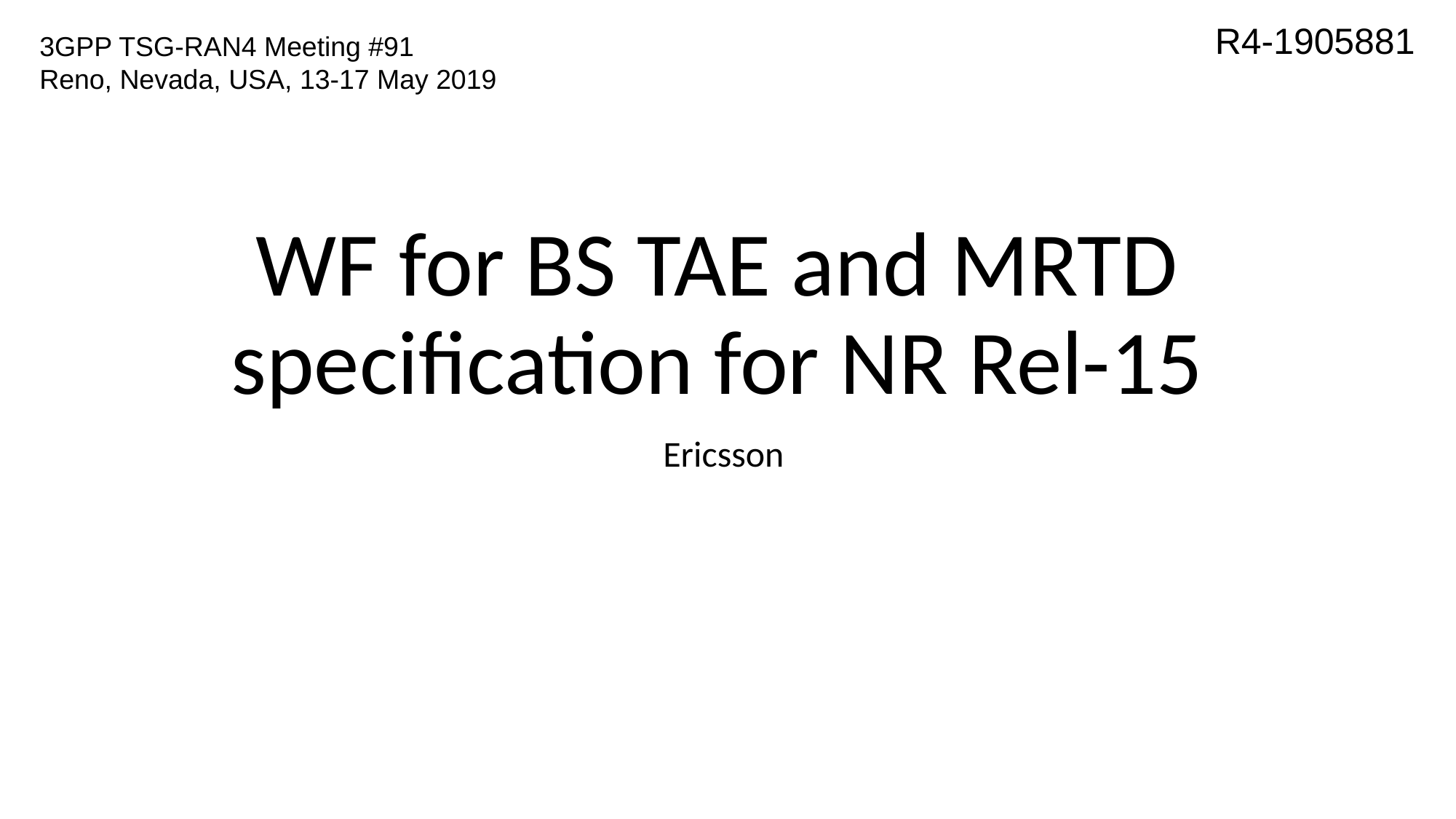

R4-1905881
3GPP TSG-RAN4 Meeting #91
Reno, Nevada, USA, 13-17 May 2019
# WF for BS TAE and MRTD  specification for NR Rel-15
Ericsson